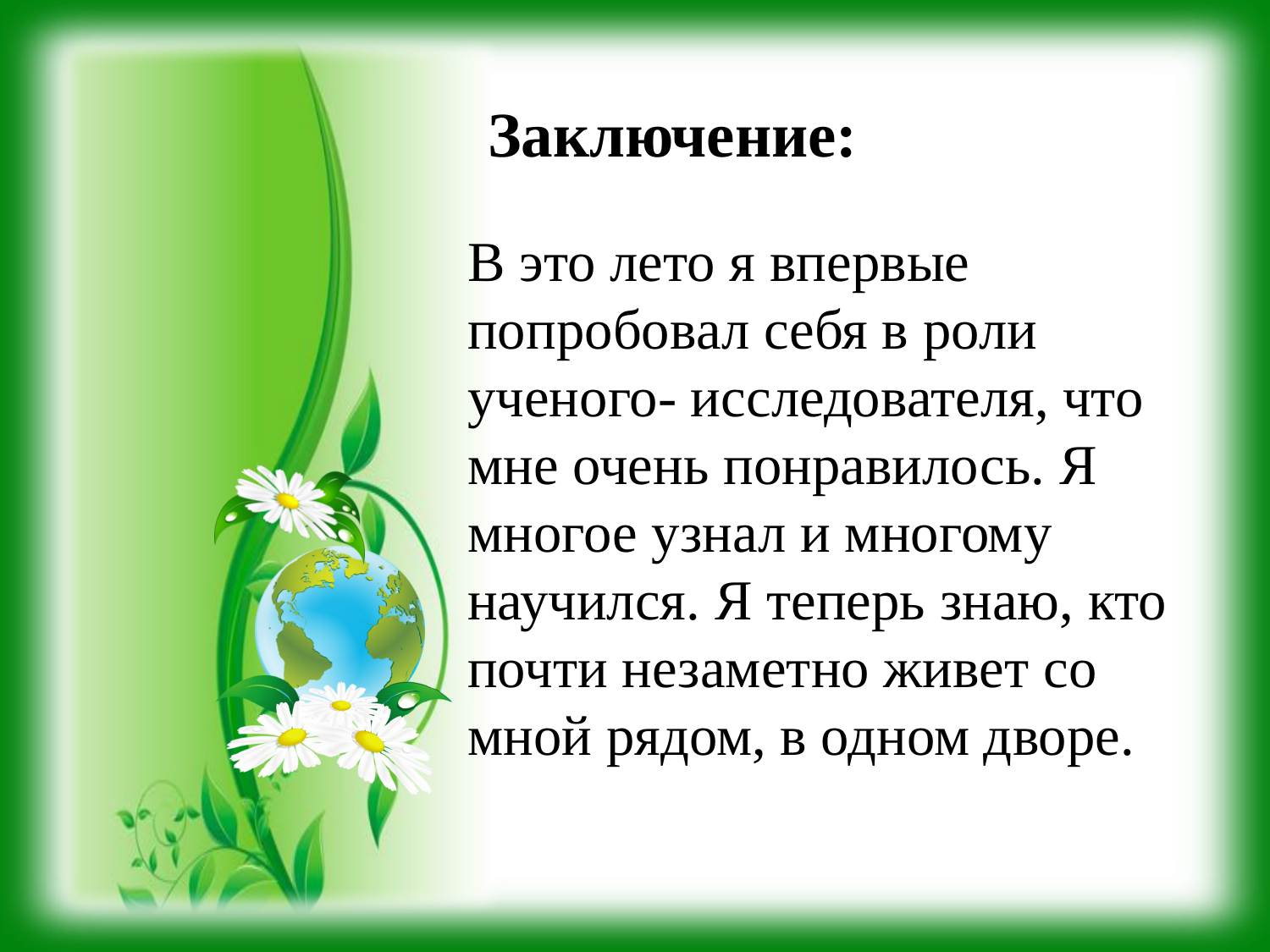

Заключение:

В это лето я впервые попробовал себя в роли ученого- исследователя, что мне очень понравилось. Я многое узнал и многому научился. Я теперь знаю, кто почти незаметно живет со мной рядом, в одном дворе.